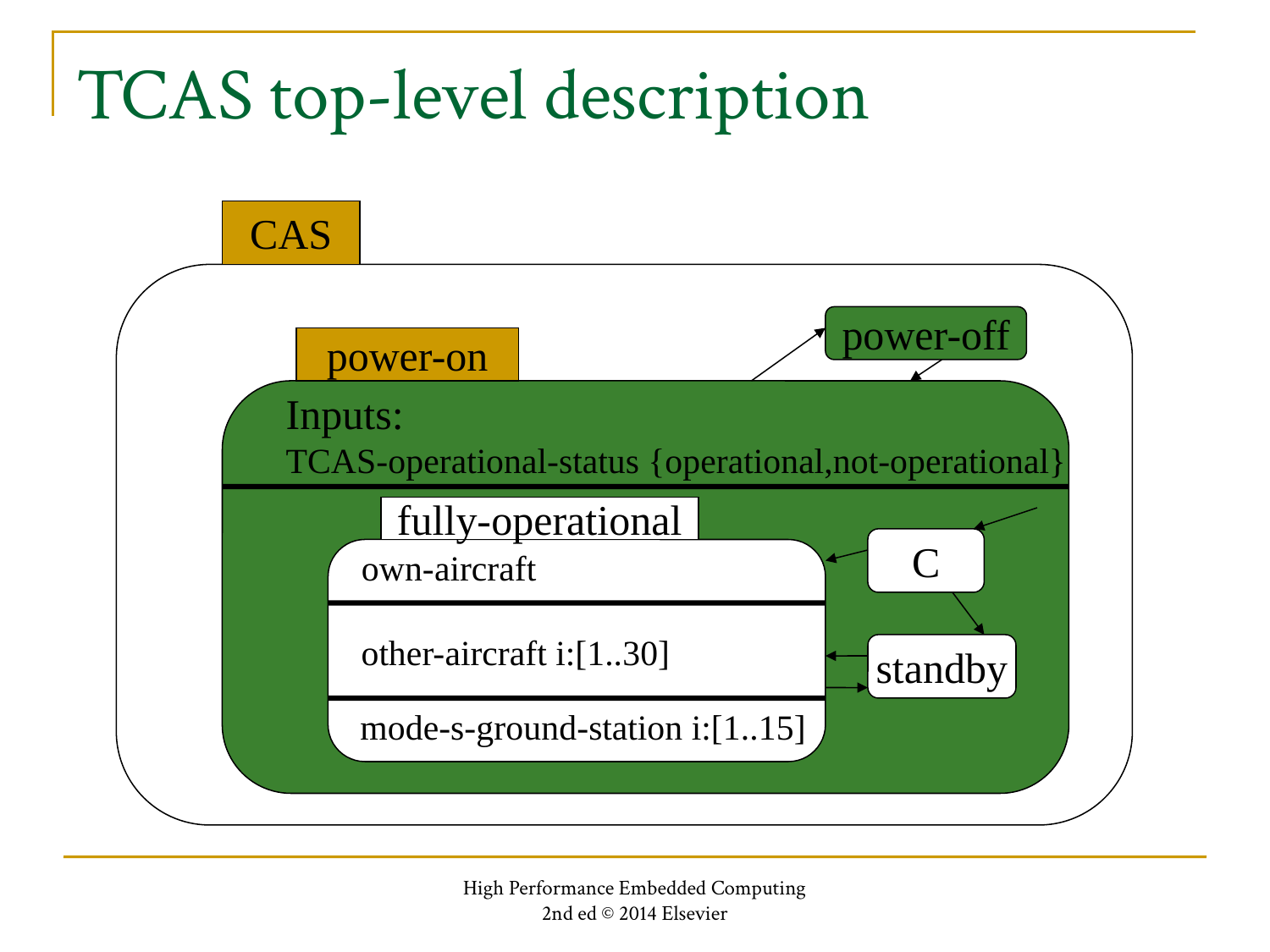

# TCAS top-level description
CAS

power-off
power-on

Inputs:
TCAS-operational-status {operational,not-operational}

fully-operational

C

own-aircraft

other-aircraft i:[1..30]
standby

mode-s-ground-station i:[1..15]
High Performance Embedded Computing 2nd ed © 2014 Elsevier